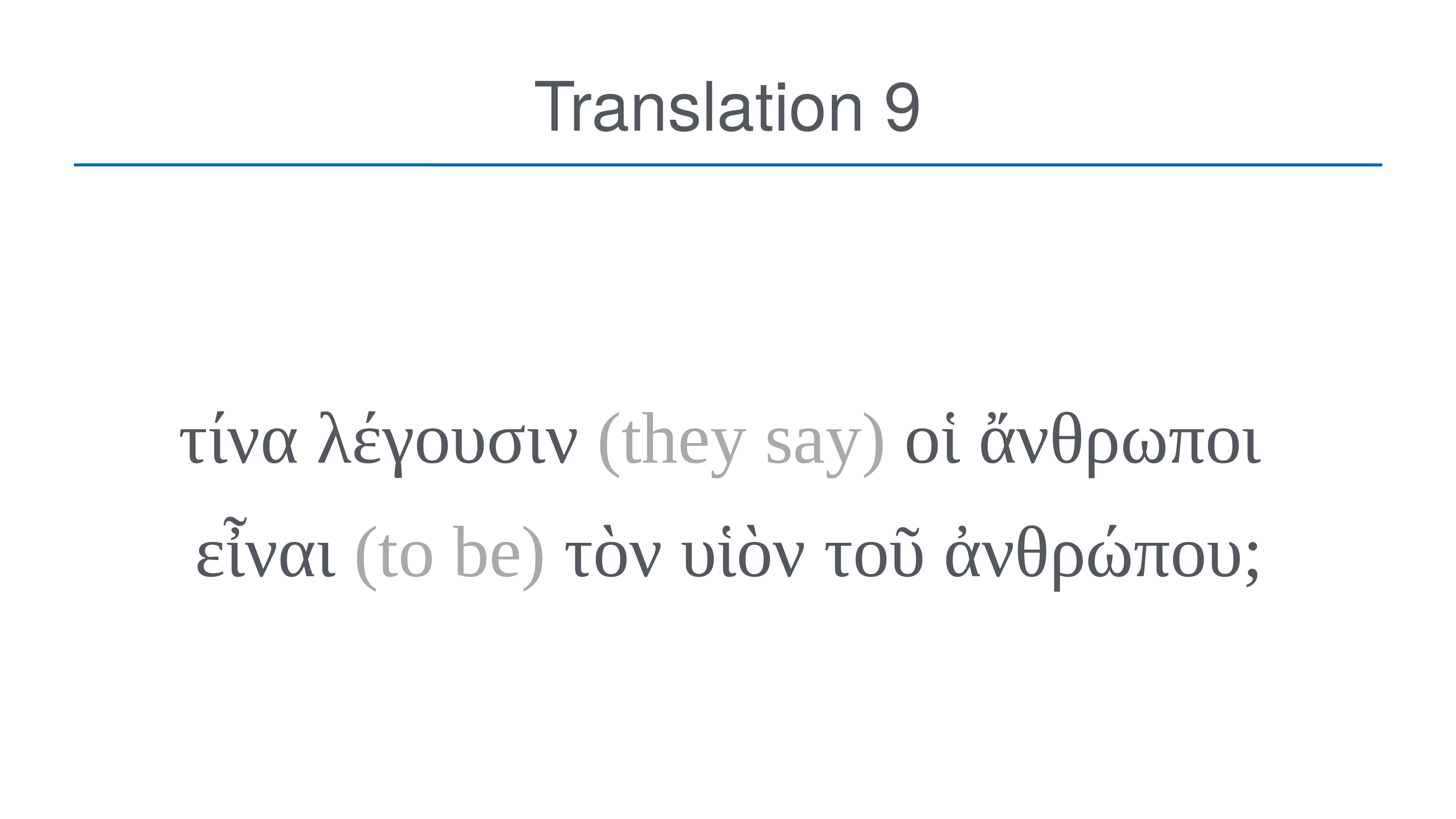

# Translation 9
τίνα λέγουσιν (they say) οἱ ἄνθρωποι
εἶναι (to be) τὸν υἱὸν τοῦ ἀνθρώπου;